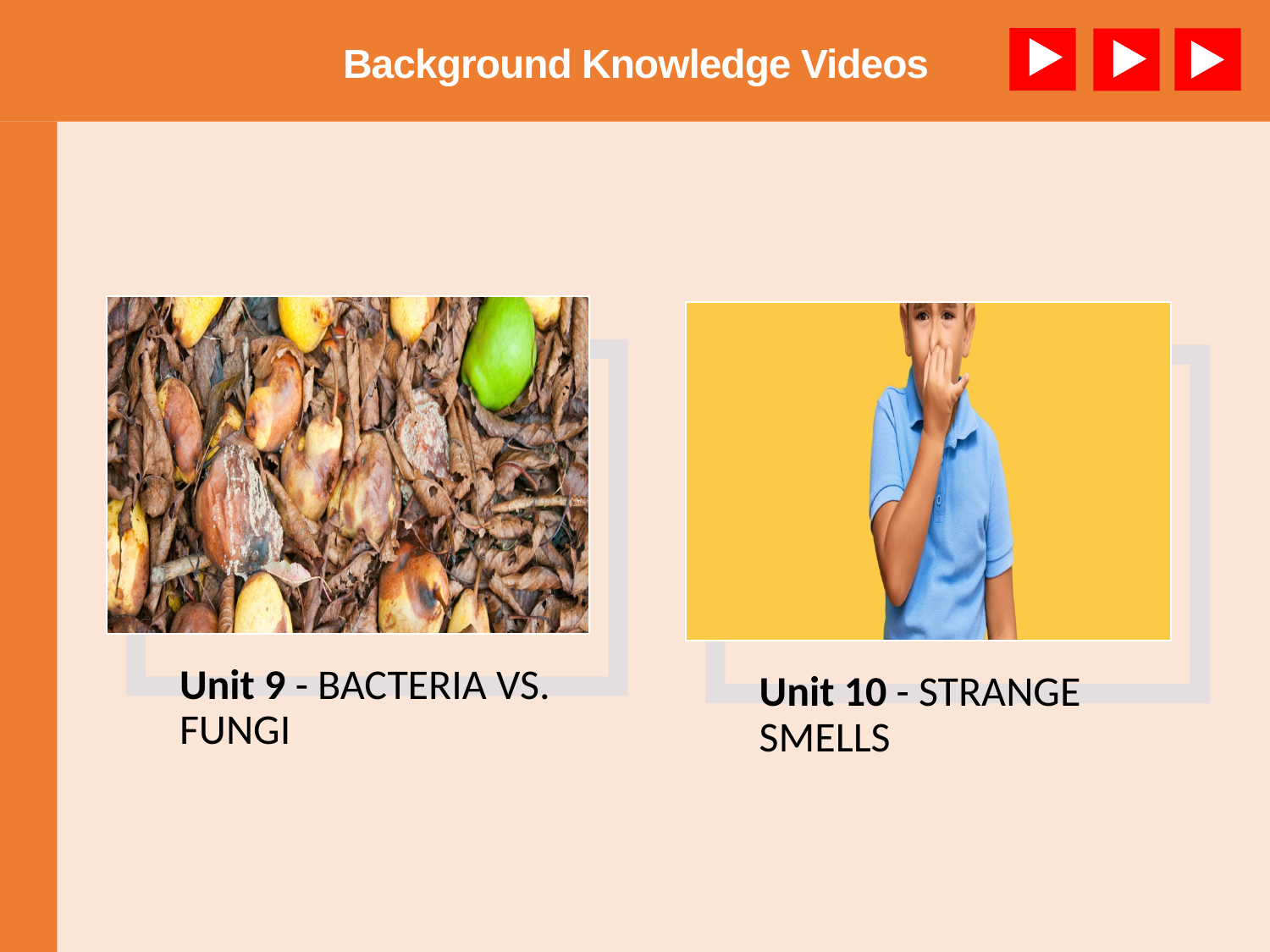

Background Knowledge Videos

Unit 9 - BACTERIA VS. FUNGI

Unit 10 - STRANGE SMELLS